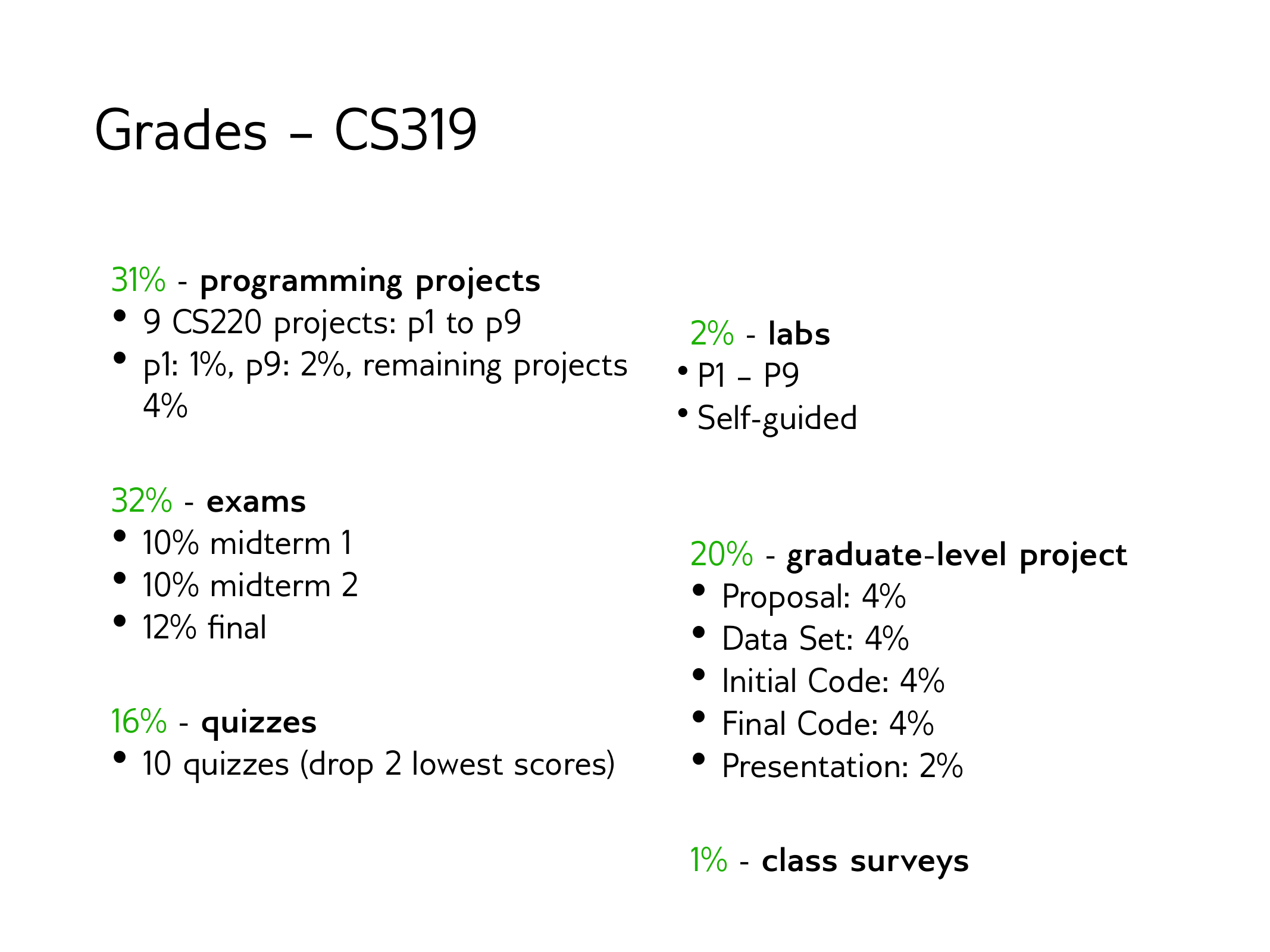

Grades – CS319
31% - programming projects
9 CS220 projects: p1 to p9
p1: 1%, p9: 2%, remaining projects 4%
32% - exams
10% midterm 1
10% midterm 2
12% final
16% - quizzes
10 quizzes (drop 2 lowest scores)
2% - labs
P1 – P9
Self-guided

20% - graduate-level project
Proposal: 4%
Data Set: 4%
Initial Code: 4%
Final Code: 4%
Presentation: 2%
1% - class surveys